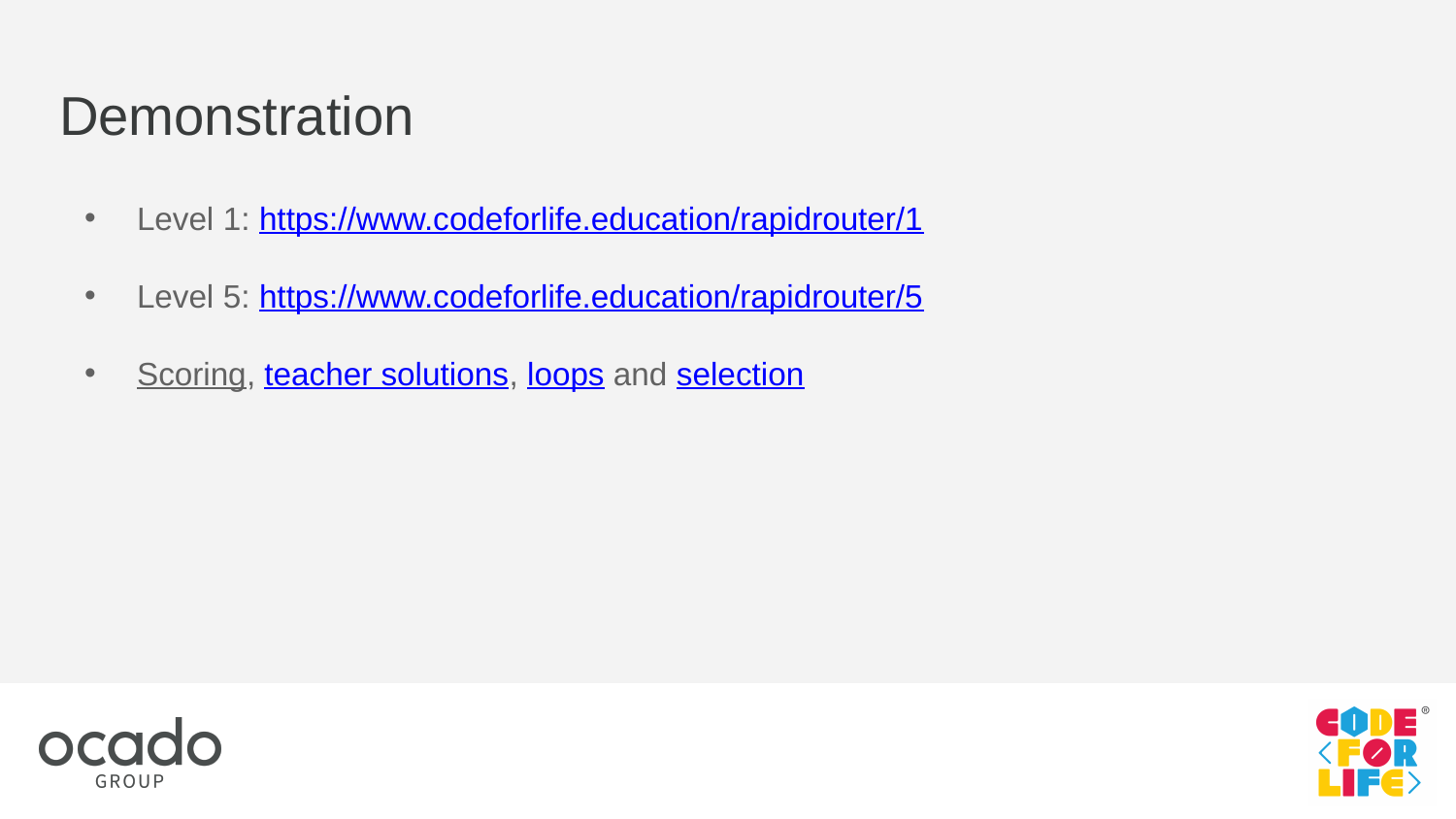

# Demonstration
Level 1: https://www.codeforlife.education/rapidrouter/1

Level 5: https://www.codeforlife.education/rapidrouter/5
Scoring, teacher solutions, loops and selection